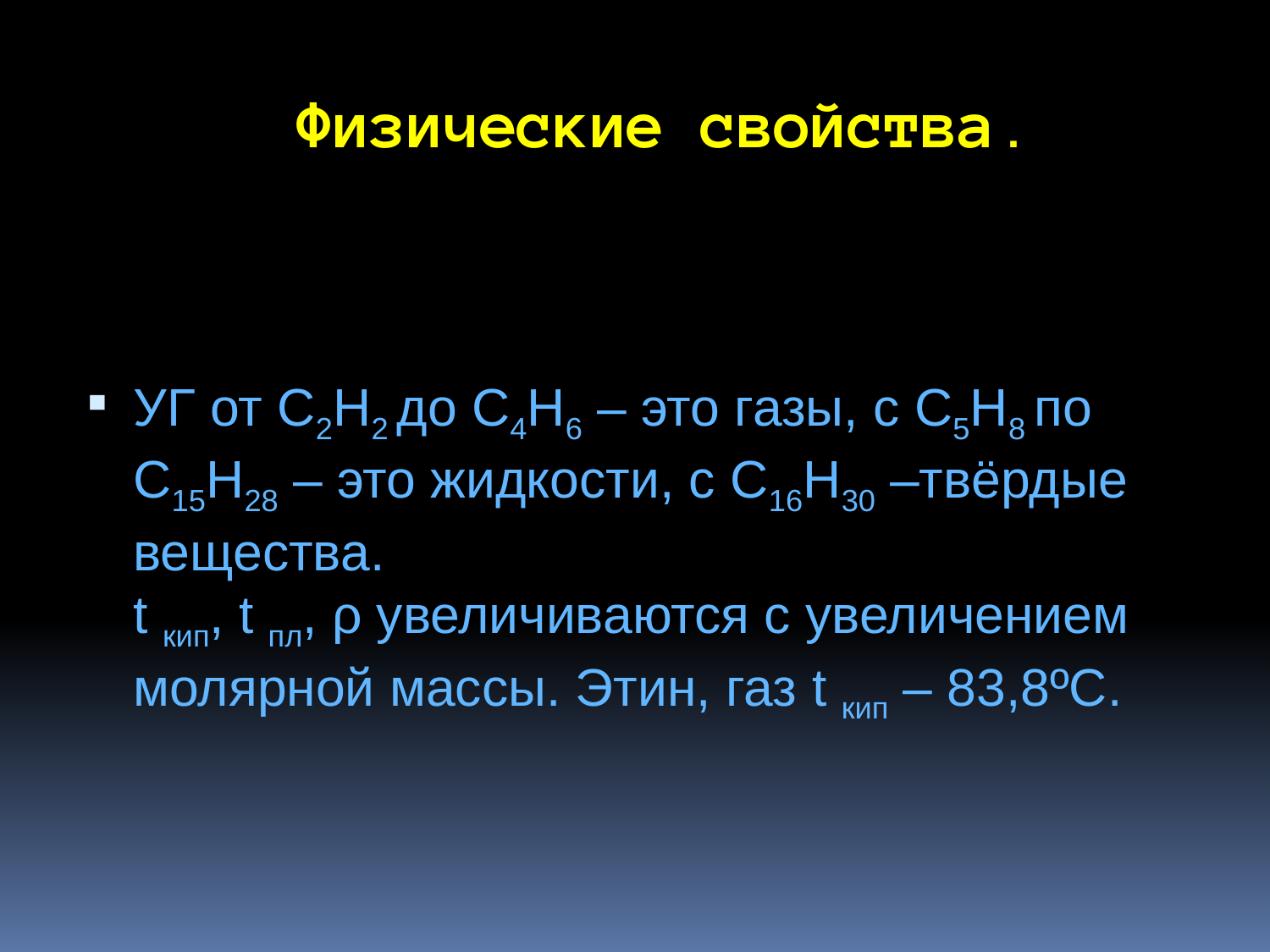

# Физические свойства.
УГ от C2H2 до C4H6 – это газы, с C5H8 по C15H28 – это жидкости, с C16H30 –твёрдые вещества.
t кип, t пл, ρ увеличиваются с увеличением молярной массы. Этин, газ t кип – 83,8ºС.